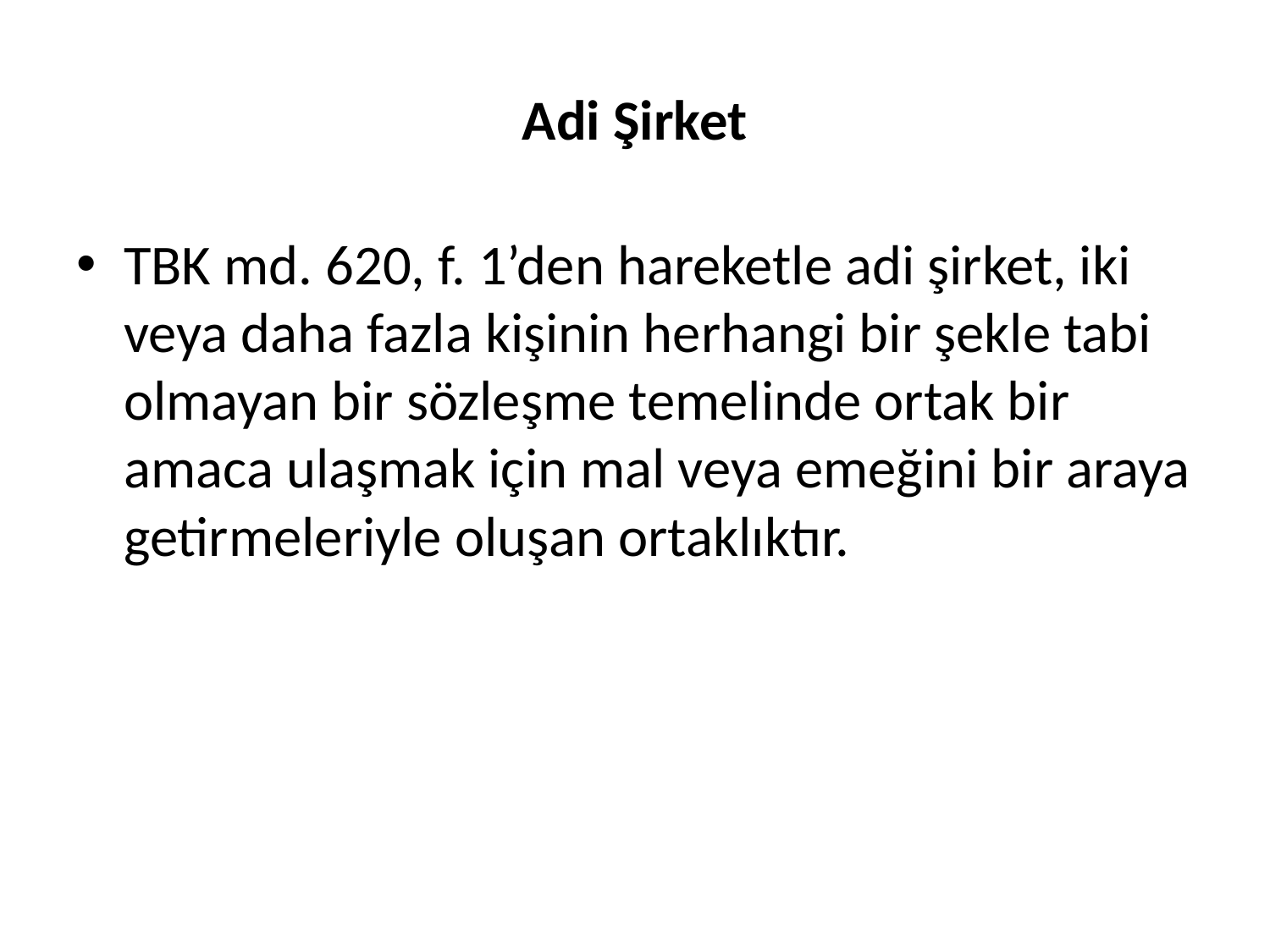

# Adi Şirket
TBK md. 620, f. 1’den hareketle adi şirket, iki veya daha fazla kişinin herhangi bir şekle tabi olmayan bir sözleşme temelinde ortak bir amaca ulaşmak için mal veya emeğini bir araya getirmeleriyle oluşan ortaklıktır.